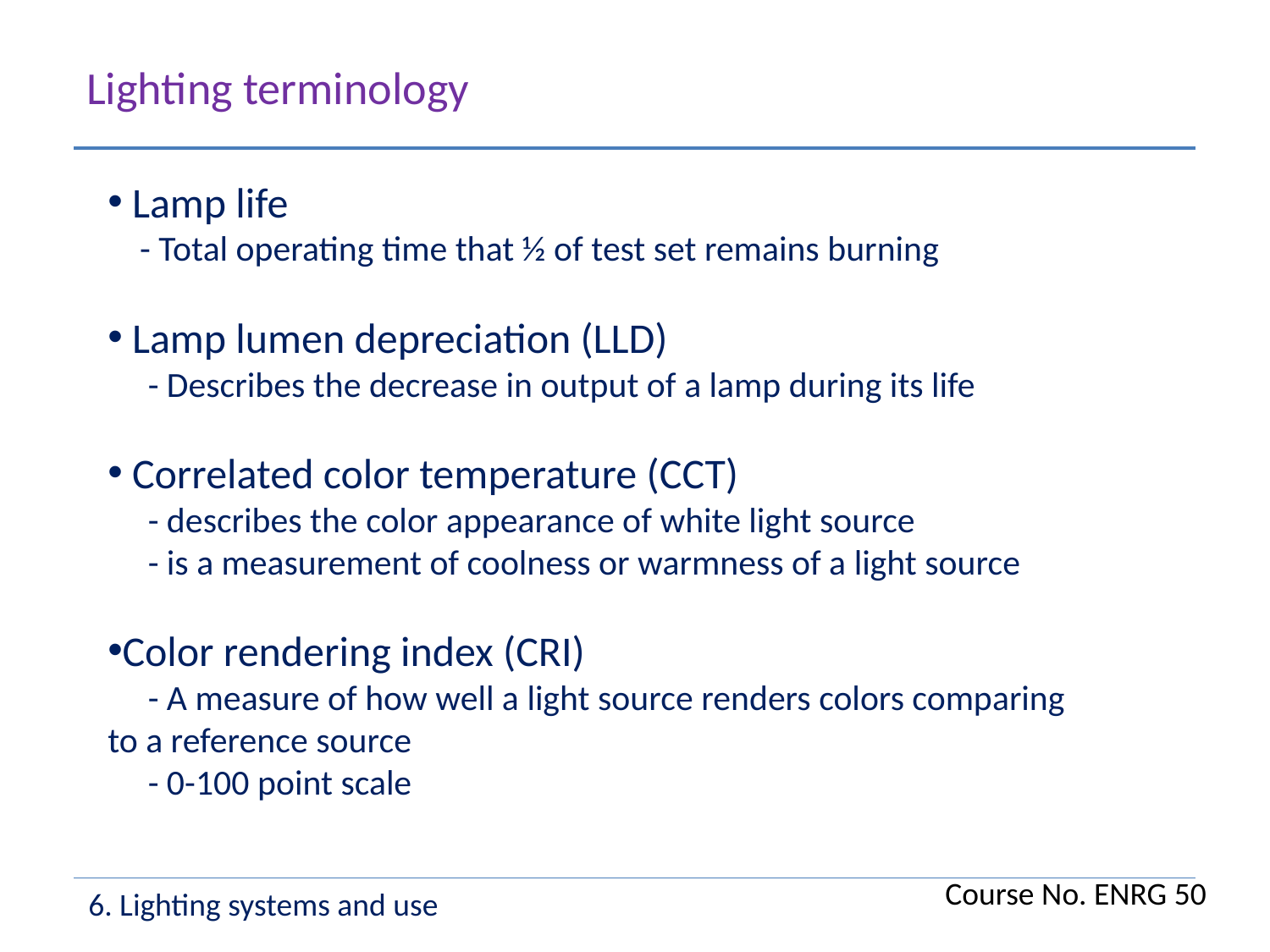

Lighting terminology
 Lamp life
    - Total operating time that ½ of test set remains burning

 Lamp lumen depreciation (LLD)
     - Describes the decrease in output of a lamp during its life

 Correlated color temperature (CCT)
     - describes the color appearance of white light source
     - is a measurement of coolness or warmness of a light source

Color rendering index (CRI)
     - A measure of how well a light source renders colors comparing to a reference source
     - 0-100 point scale
Course No. ENRG 50
6. Lighting systems and use